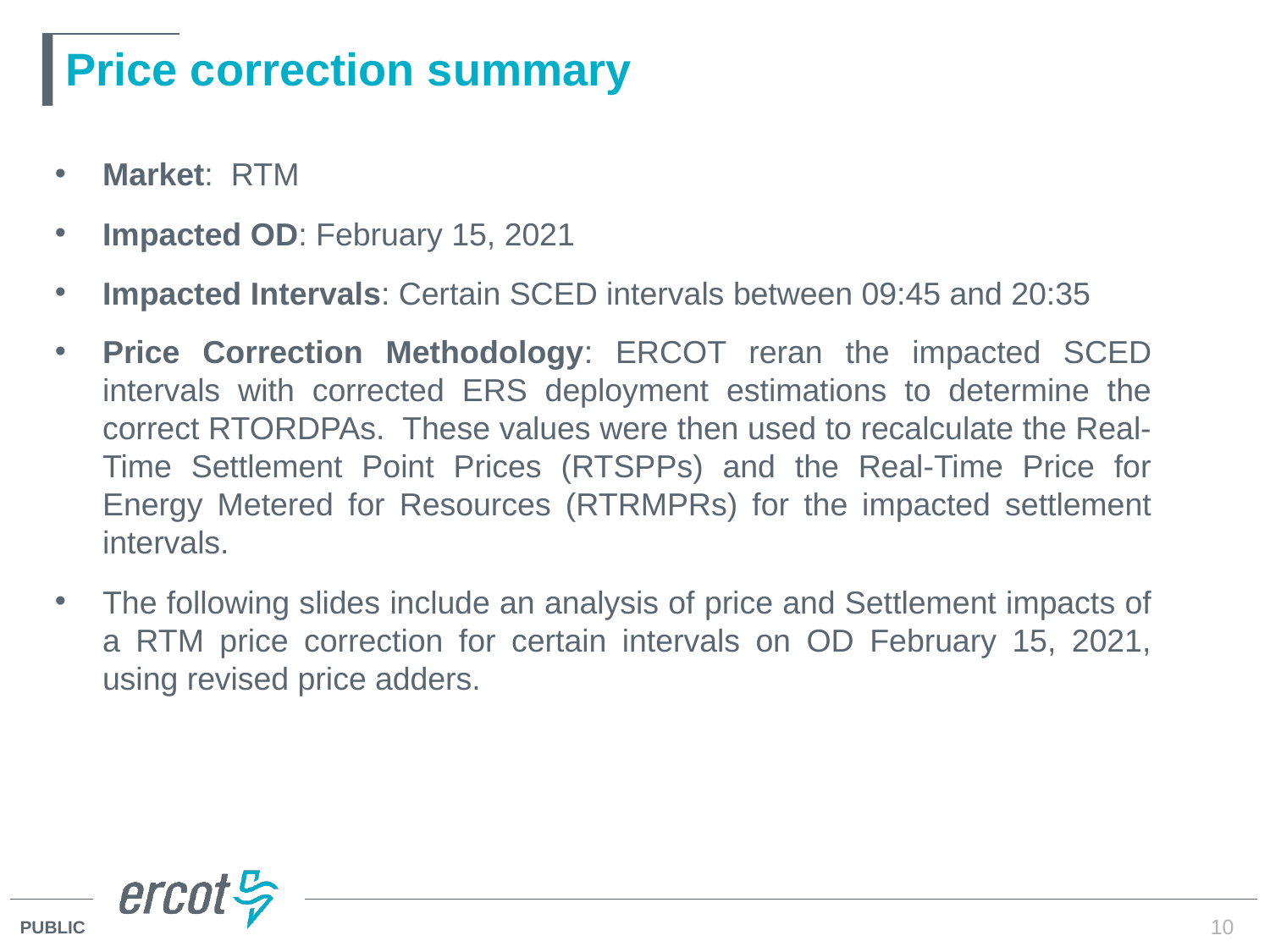

# Price correction summary
Market:  RTM
Impacted OD: February 15, 2021
Impacted Intervals: Certain SCED intervals between 09:45 and 20:35
Price Correction Methodology: ERCOT reran the impacted SCED intervals with corrected ERS deployment estimations to determine the correct RTORDPAs.  These values were then used to recalculate the Real-Time Settlement Point Prices (RTSPPs) and the Real-Time Price for Energy Metered for Resources (RTRMPRs) for the impacted settlement intervals.
The following slides include an analysis of price and Settlement impacts of a RTM price correction for certain intervals on OD February 15, 2021, using revised price adders.

10